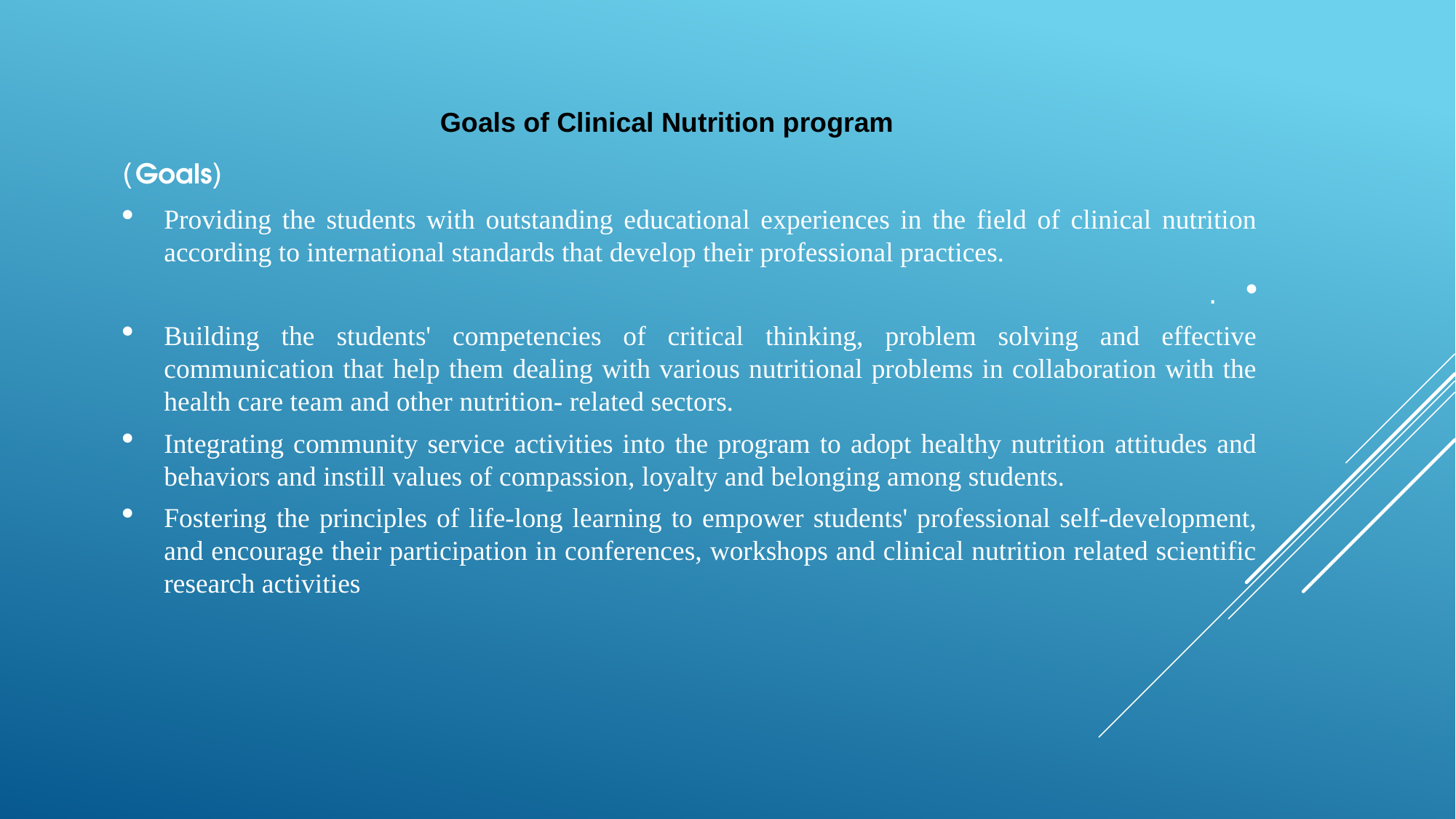

Goals of Clinical Nutrition program

 (Goals)
Providing the students with outstanding educational experiences in the field of clinical nutrition according to international standards that develop their professional practices.
.
Building the students' competencies of critical thinking, problem solving and effective communication that help them dealing with various nutritional problems in collaboration with the health care team and other nutrition- related sectors.
Integrating community service activities into the program to adopt healthy nutrition attitudes and behaviors and instill values ​​of compassion, loyalty and belonging among students.
Fostering the principles of life-long learning to empower students' professional self-development, and encourage their participation in conferences, workshops and clinical nutrition related scientific research activities